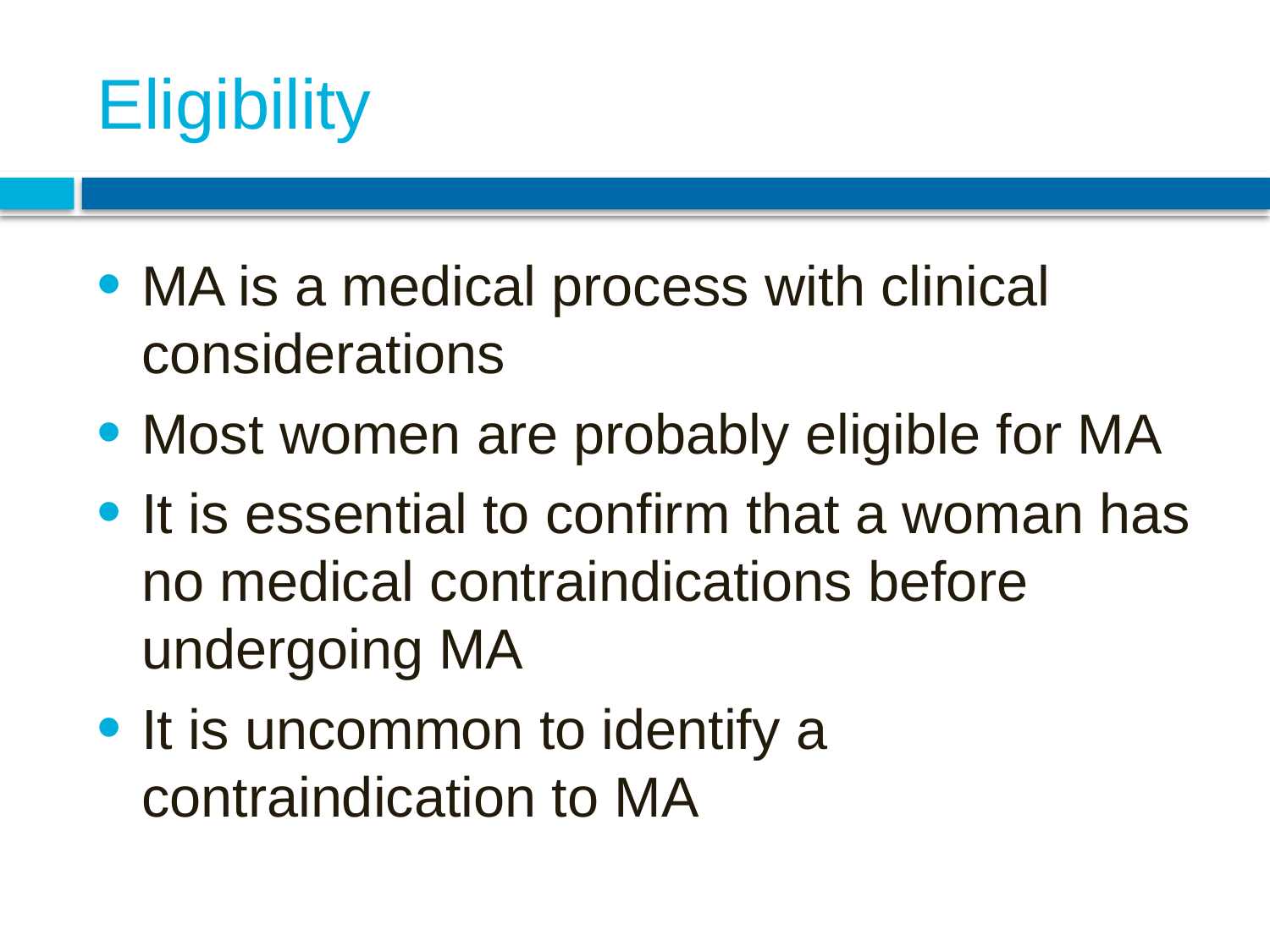

# Eligibility
MA is a medical process with clinical considerations
Most women are probably eligible for MA
It is essential to confirm that a woman has no medical contraindications before undergoing MA
It is uncommon to identify a contraindication to MA